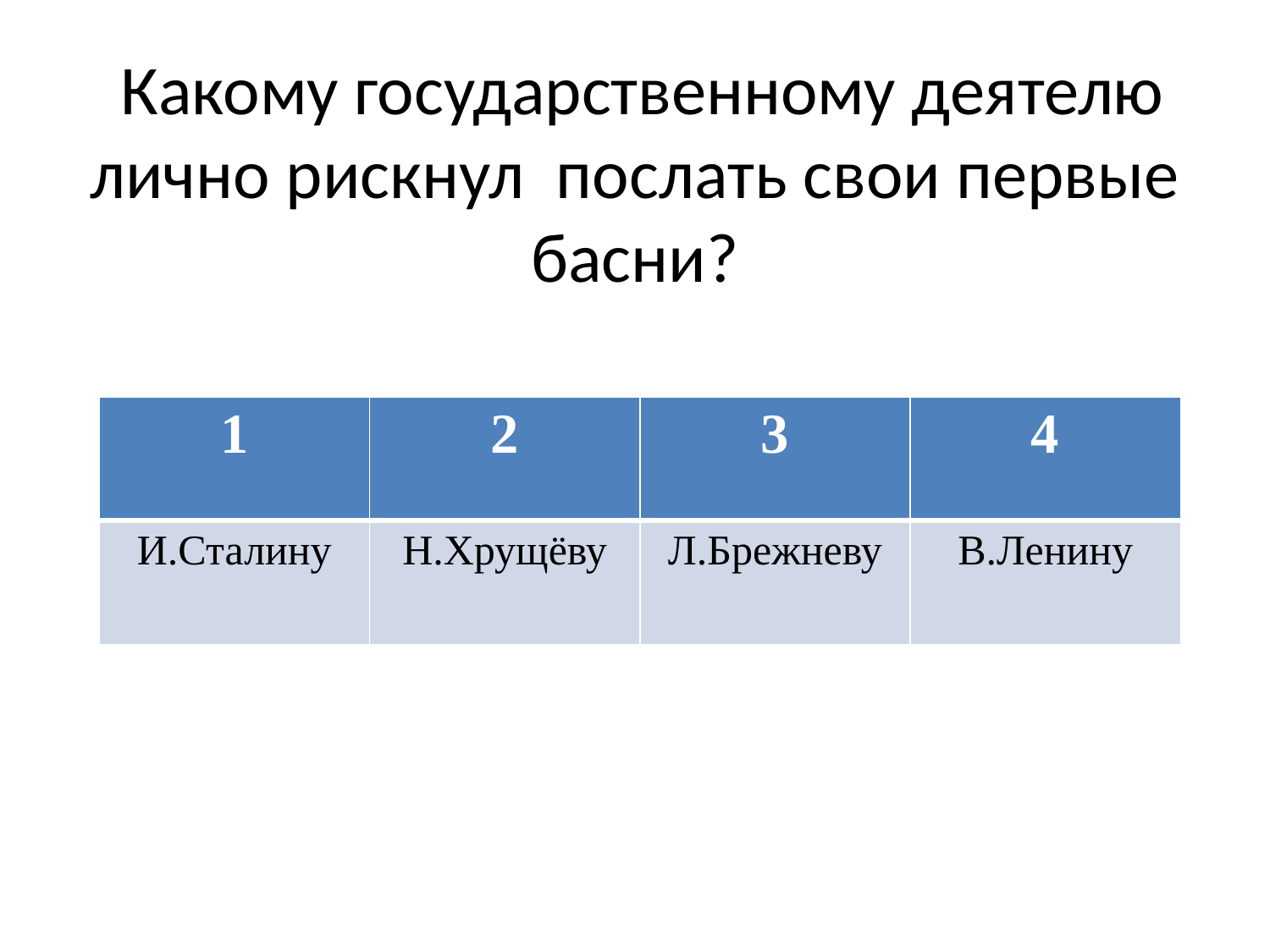

# Какому государственному деятелю лично рискнул  послать свои первые басни?
| 1 | 2 | 3 | 4 |
| --- | --- | --- | --- |
| И.Сталину | Н.Хрущёву | Л.Брежневу | В.Ленину |